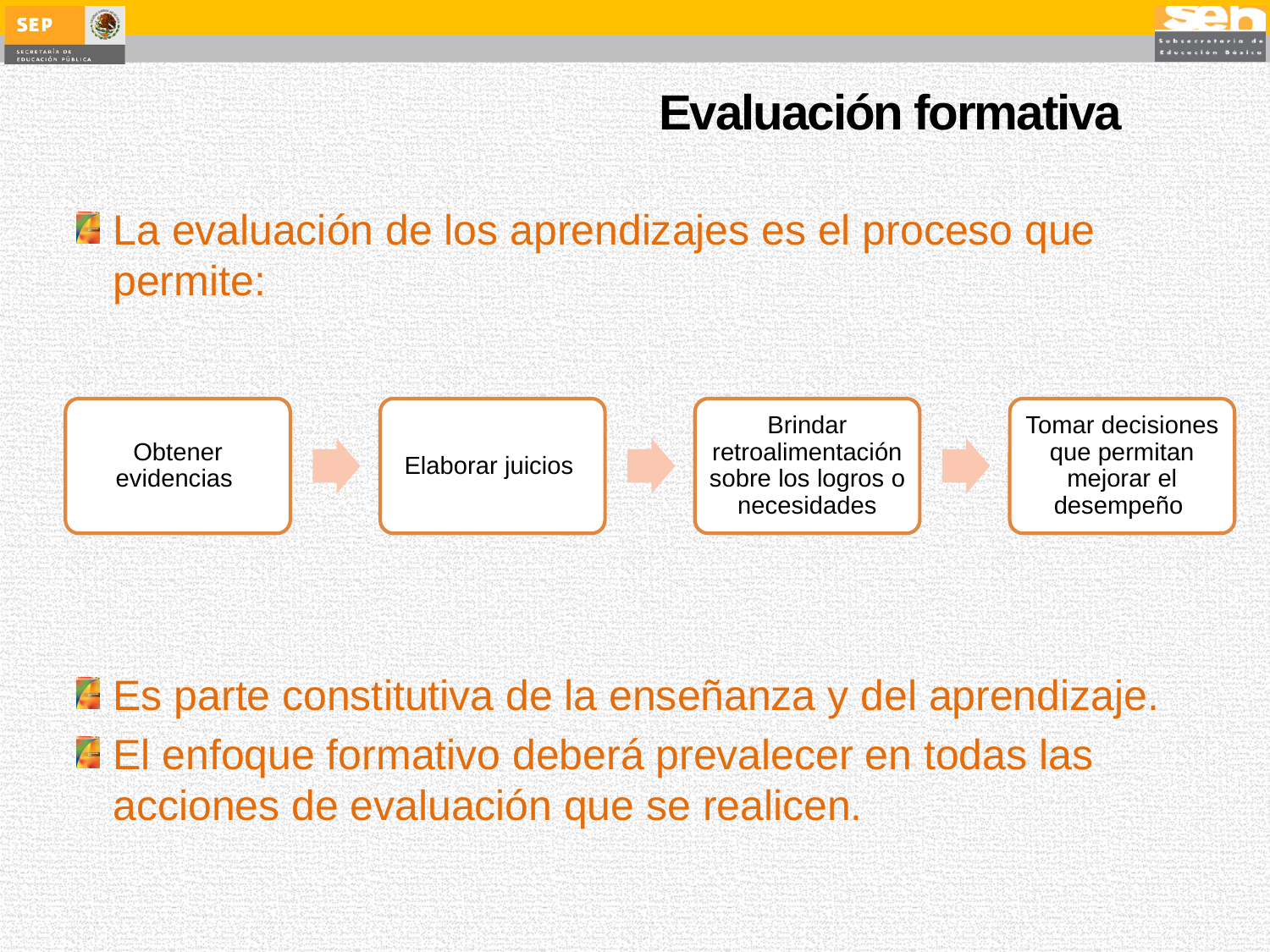

# Evaluación formativa
La evaluación de los aprendizajes es el proceso que permite:

Es parte constitutiva de la enseñanza y del aprendizaje.
El enfoque formativo deberá prevalecer en todas las acciones de evaluación que se realicen.

Obtener evidencias

Elaborar juicios

Brindar retroalimentación sobre los logros o necesidades

Tomar decisiones que permitan mejorar el desempeño